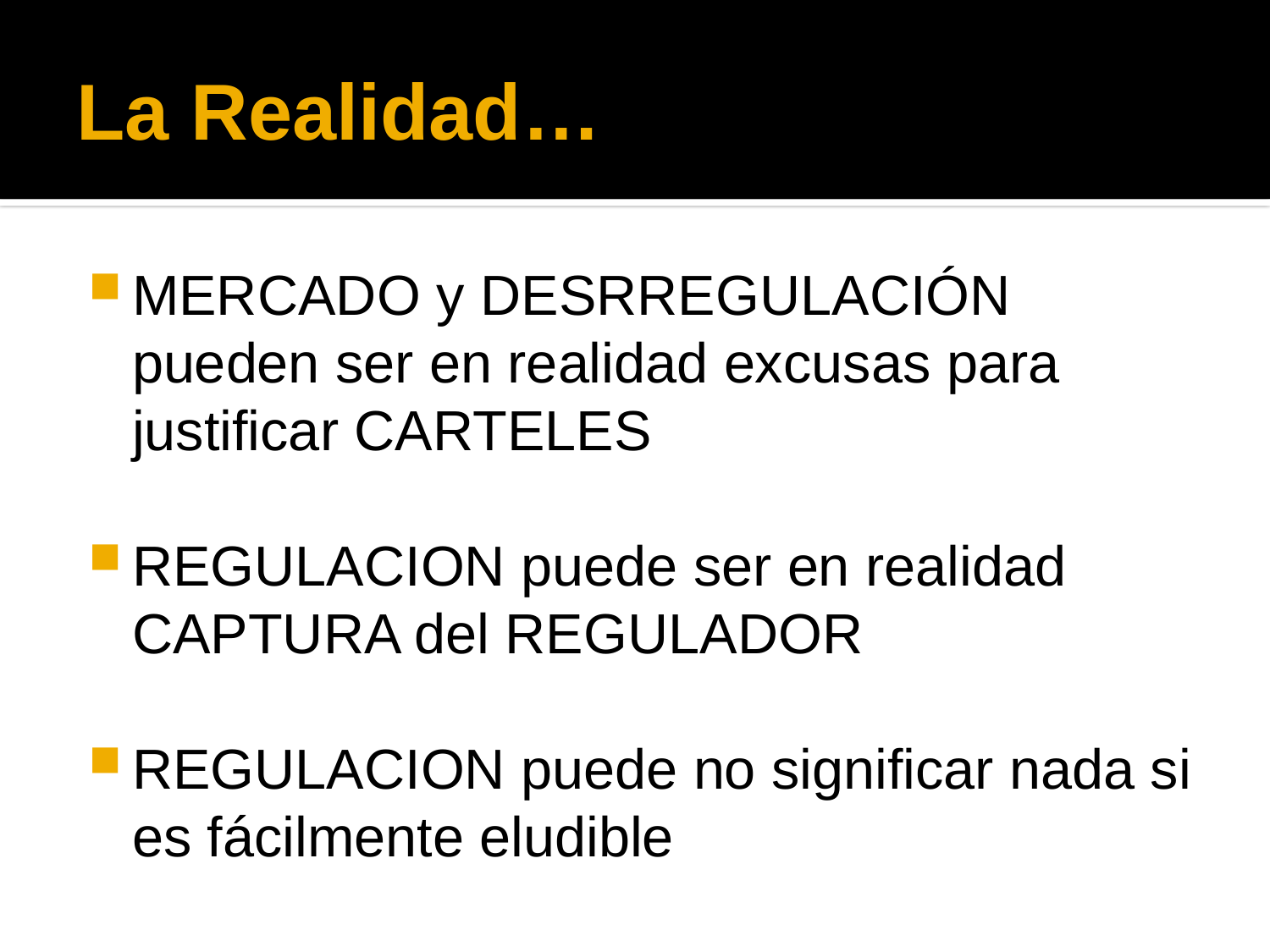

# La Realidad…
MERCADO y DESRREGULACIÓN pueden ser en realidad excusas para justificar CARTELES

REGULACION puede ser en realidad CAPTURA del REGULADOR

REGULACION puede no significar nada si es fácilmente eludible